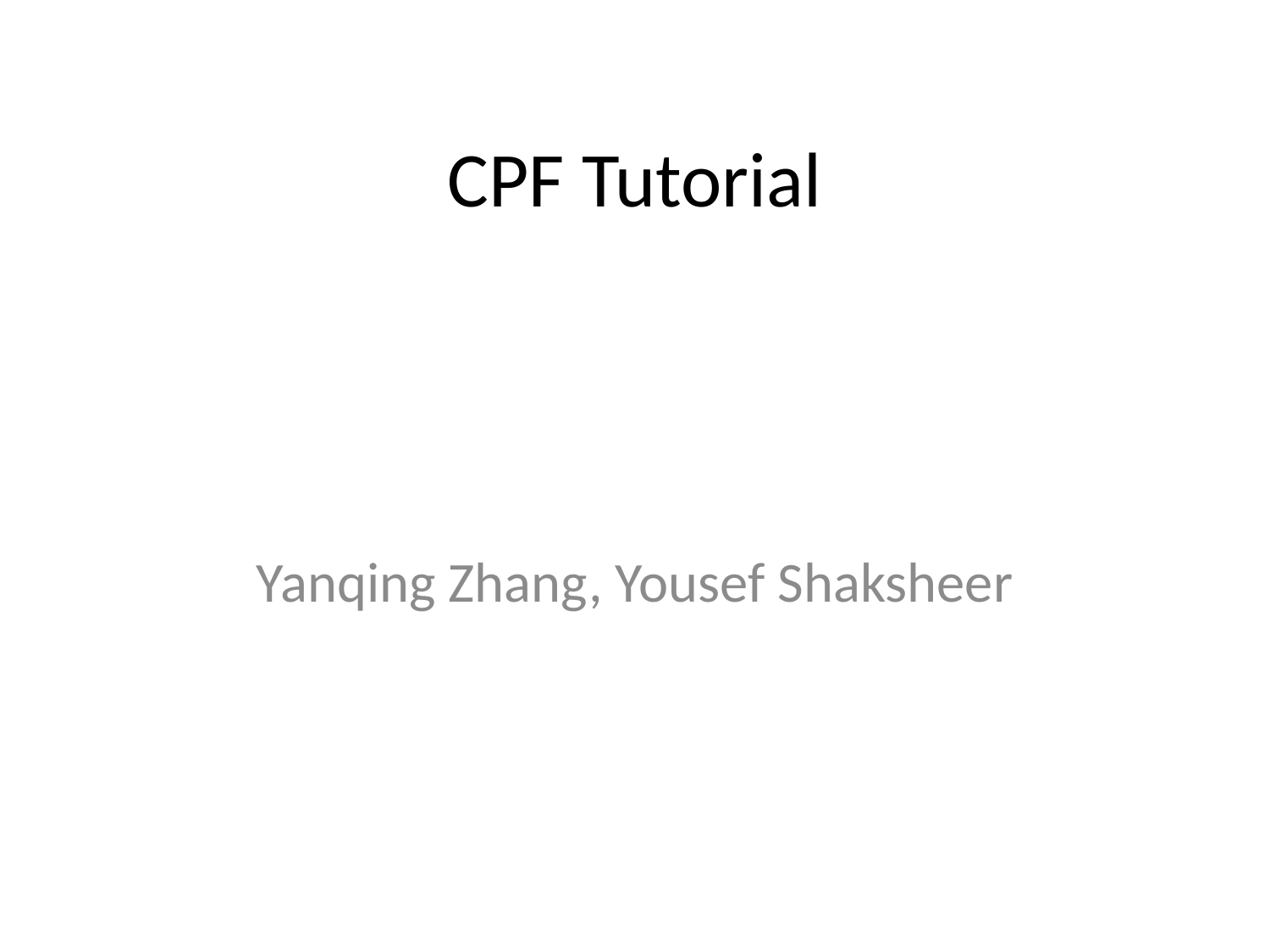

# CPF Tutorial
Yanqing Zhang, Yousef Shaksheer